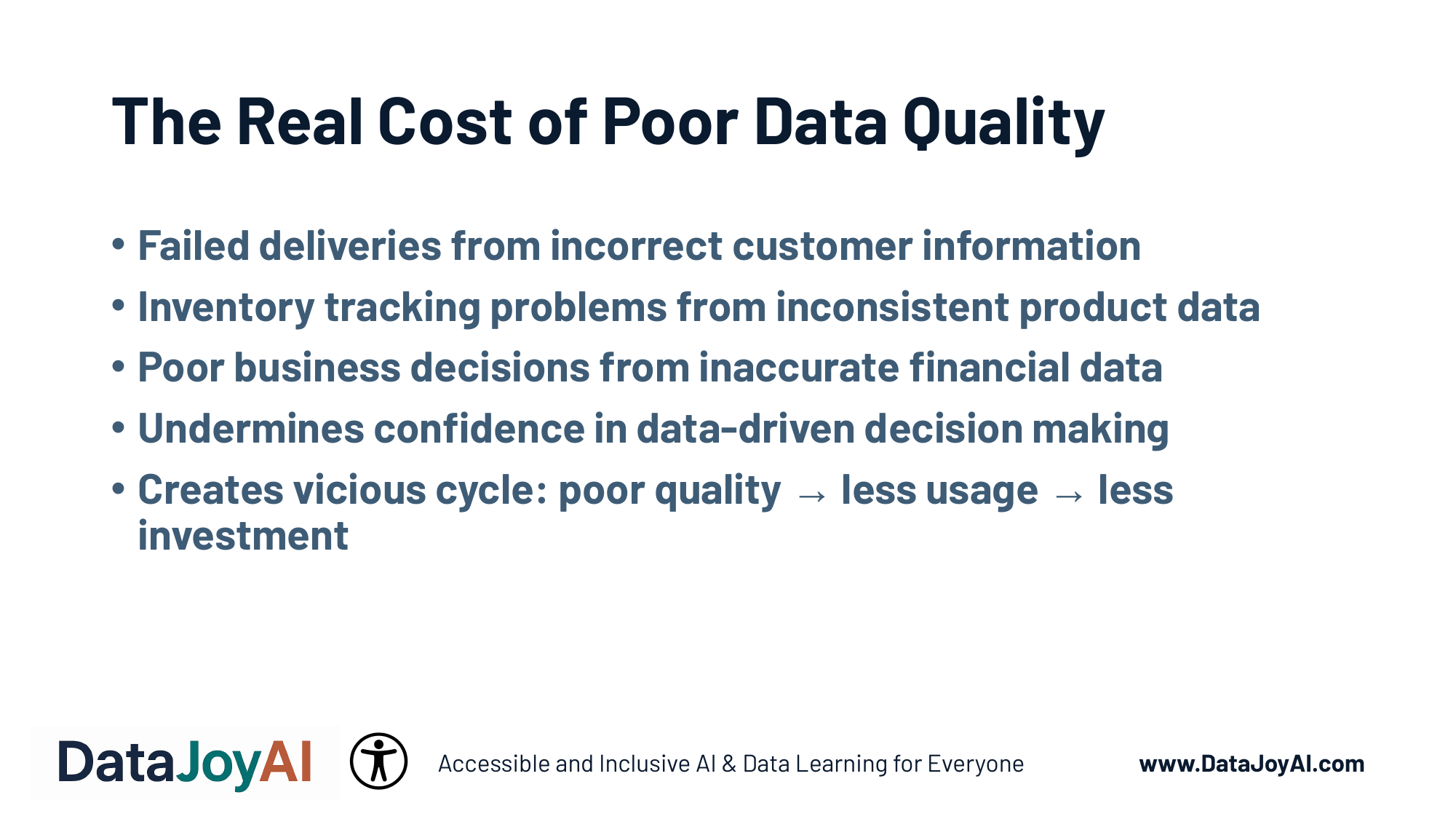

# The Real Cost of Poor Data Quality
Failed deliveries from incorrect customer information
Inventory tracking problems from inconsistent product data
Poor business decisions from inaccurate financial data
Undermines confidence in data-driven decision making
Creates vicious cycle: poor quality → less usage → less investment